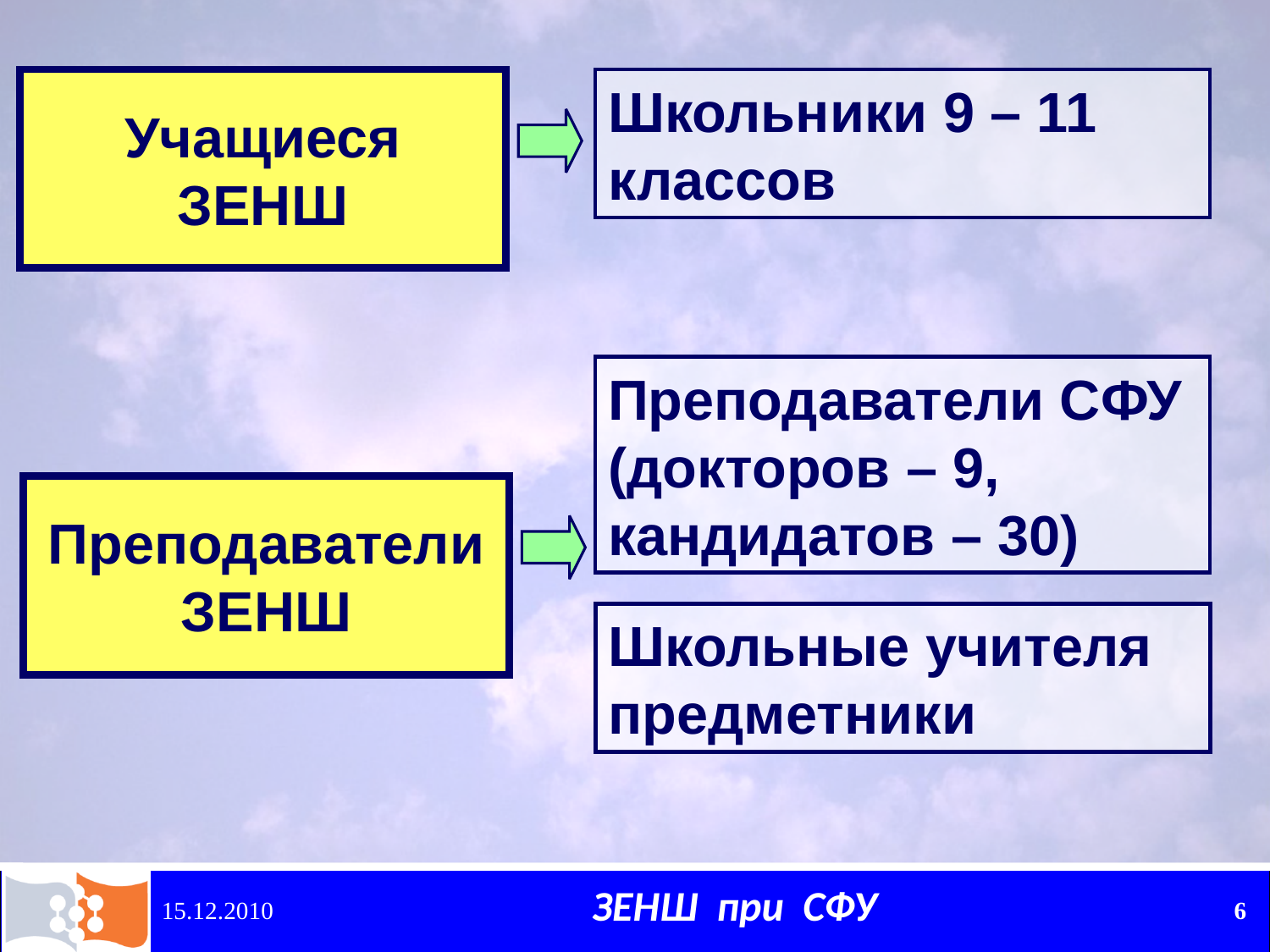

Учащиеся ЗЕНШ
Школьники 9 – 11 классов

Преподаватели СФУ (докторов – 9, кандидатов – 30)
Преподаватели ЗЕНШ

Школьные учителя предметники
15.12.2010
6